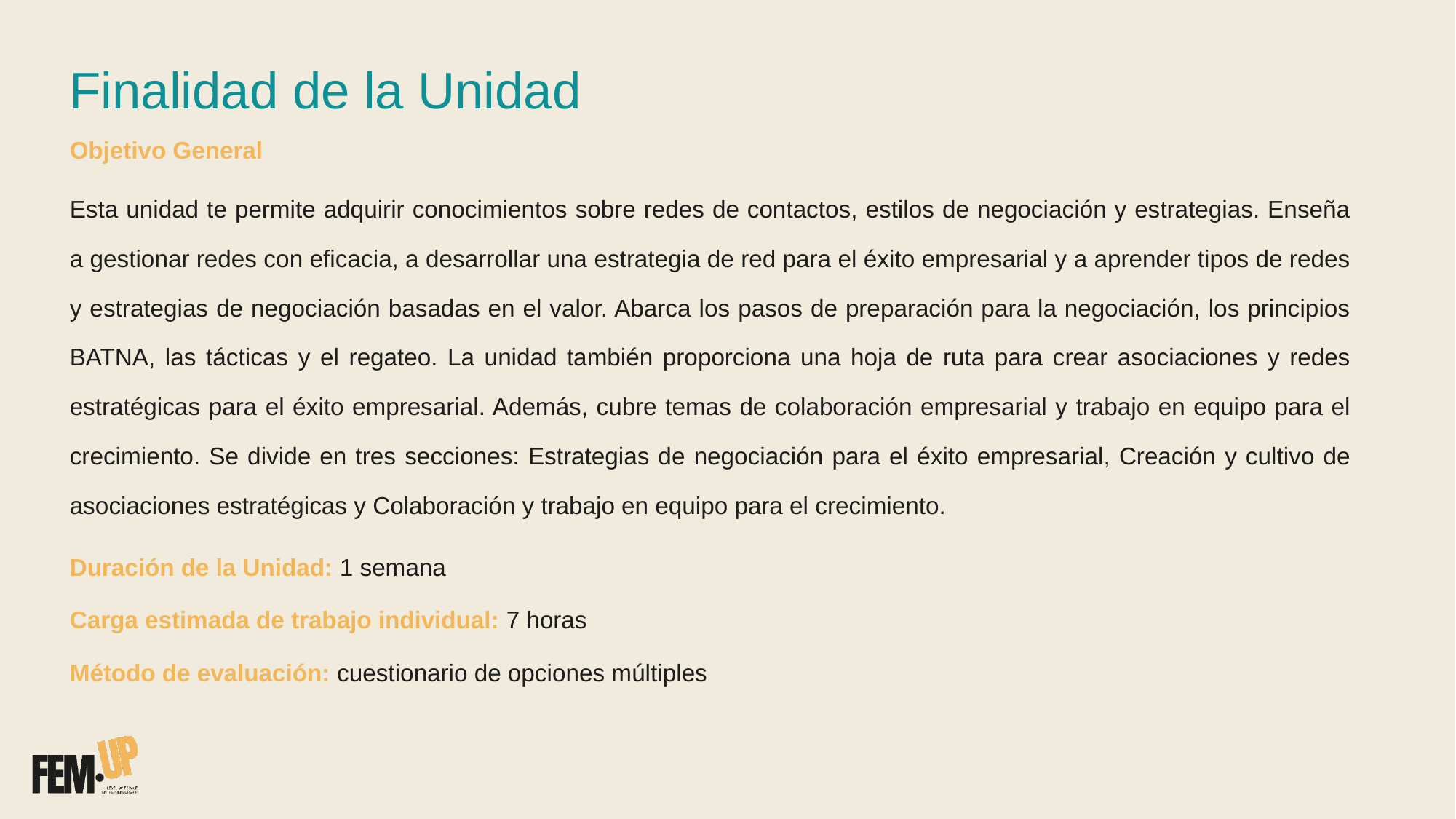

# Finalidad de la Unidad
Objetivo General
Esta unidad te permite adquirir conocimientos sobre redes de contactos, estilos de negociación y estrategias. Enseña a gestionar redes con eficacia, a desarrollar una estrategia de red para el éxito empresarial y a aprender tipos de redes y estrategias de negociación basadas en el valor. Abarca los pasos de preparación para la negociación, los principios BATNA, las tácticas y el regateo. La unidad también proporciona una hoja de ruta para crear asociaciones y redes estratégicas para el éxito empresarial. Además, cubre temas de colaboración empresarial y trabajo en equipo para el crecimiento. Se divide en tres secciones: Estrategias de negociación para el éxito empresarial, Creación y cultivo de asociaciones estratégicas y Colaboración y trabajo en equipo para el crecimiento.
Duración de la Unidad: 1 semana
Carga estimada de trabajo individual: 7 horas
Método de evaluación: cuestionario de opciones múltiples